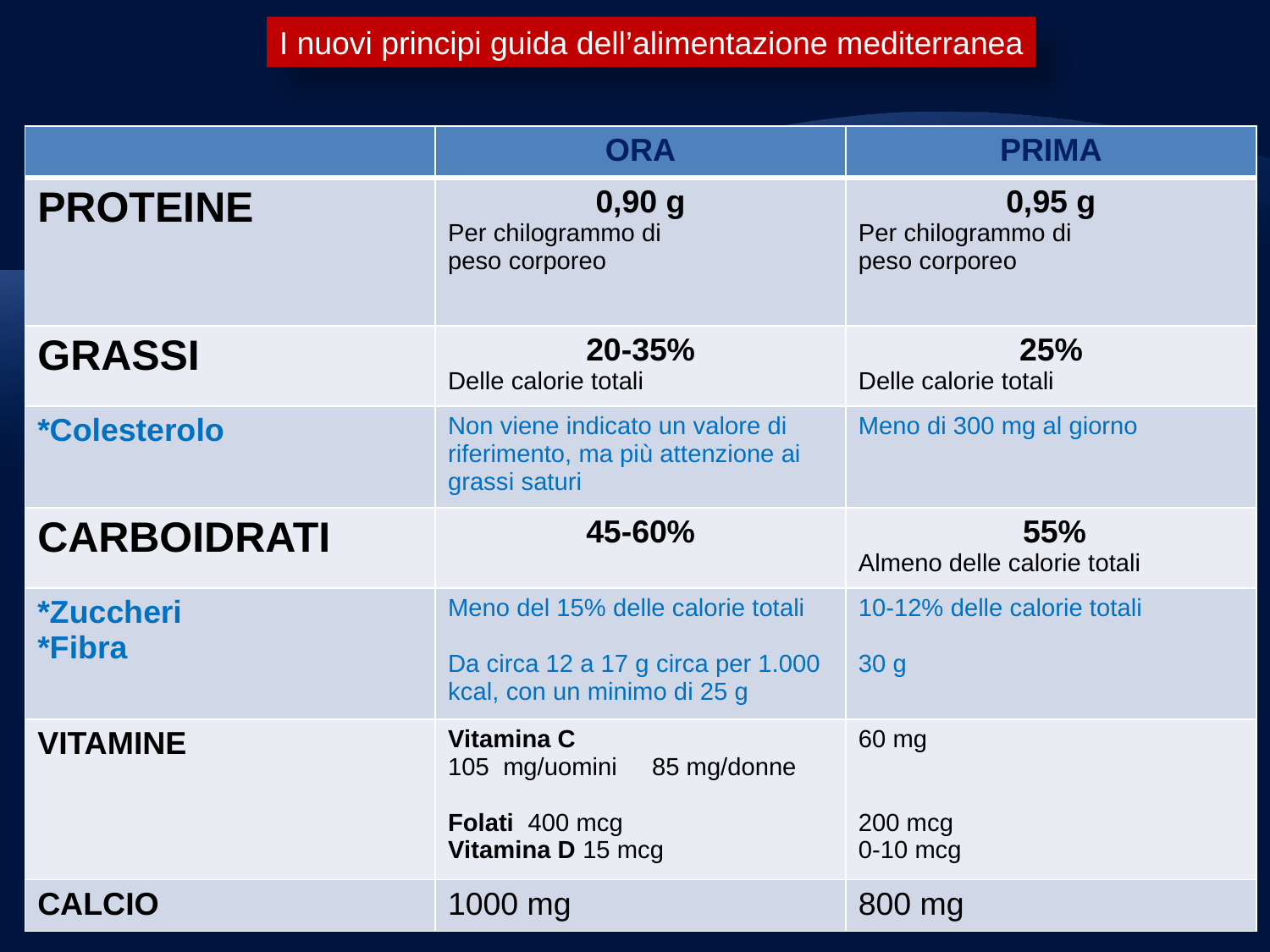

I nuovi principi guida dell’alimentazione mediterranea
|  | ORA | PRIMA |
| --- | --- | --- |
| PROTEINE | 0,90 g Per chilogrammo di peso corporeo | 0,95 g Per chilogrammo di peso corporeo |
| GRASSI | 20-35% Delle calorie totali | 25% Delle calorie totali |
| \*Colesterolo | Non viene indicato un valore di riferimento, ma più attenzione ai grassi saturi | Meno di 300 mg al giorno |
| CARBOIDRATI | 45-60% | 55% Almeno delle calorie totali |
| \*Zuccheri \*Fibra | Meno del 15% delle calorie totali Da circa 12 a 17 g circa per 1.000 kcal, con un minimo di 25 g | 10-12% delle calorie totali 30 g |
| VITAMINE | Vitamina C 105 mg/uomini 85 mg/donne Folati 400 mcg Vitamina D 15 mcg | 60 mg 200 mcg 0-10 mcg |
| CALCIO | 1000 mg | 800 mg |